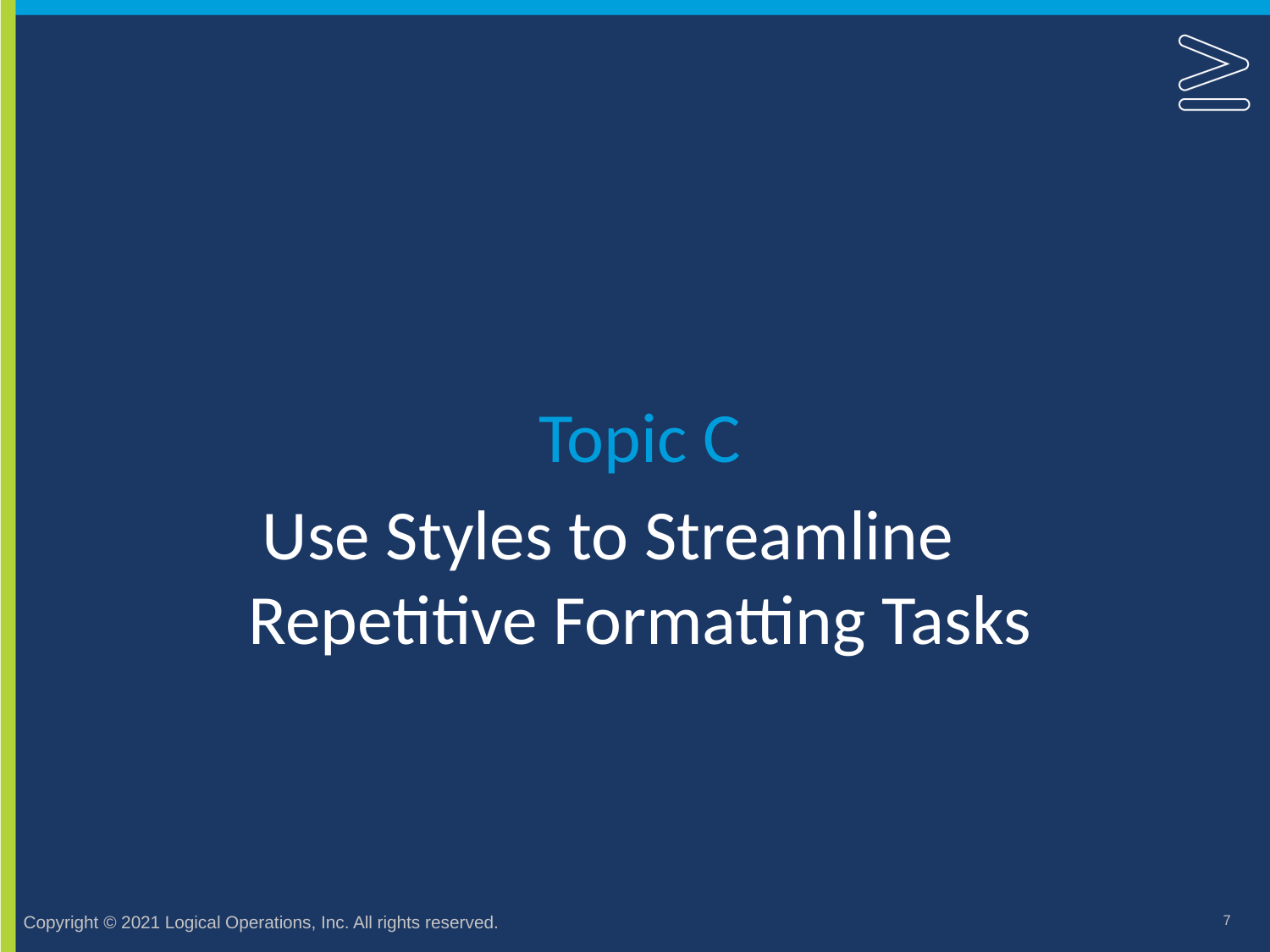

Topic C
# Use Styles to Streamline     Repetitive Formatting Tasks
7